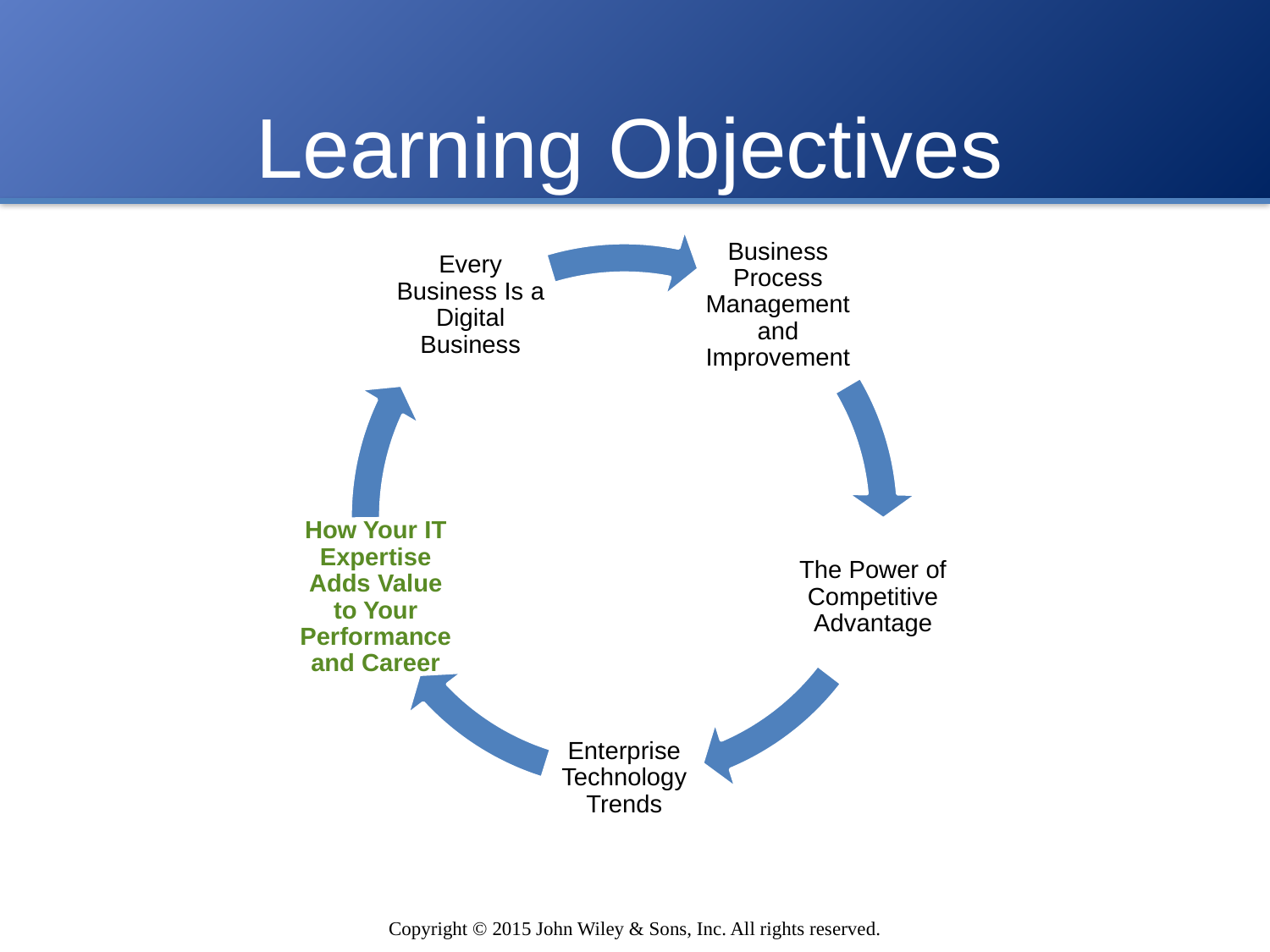

Business Process Management and Improvement
The Power of Competitive Advantage
Enterprise Technology Trends
How Your IT Expertise Adds Value to Your Performance and Career
Every Business Is a Digital Business